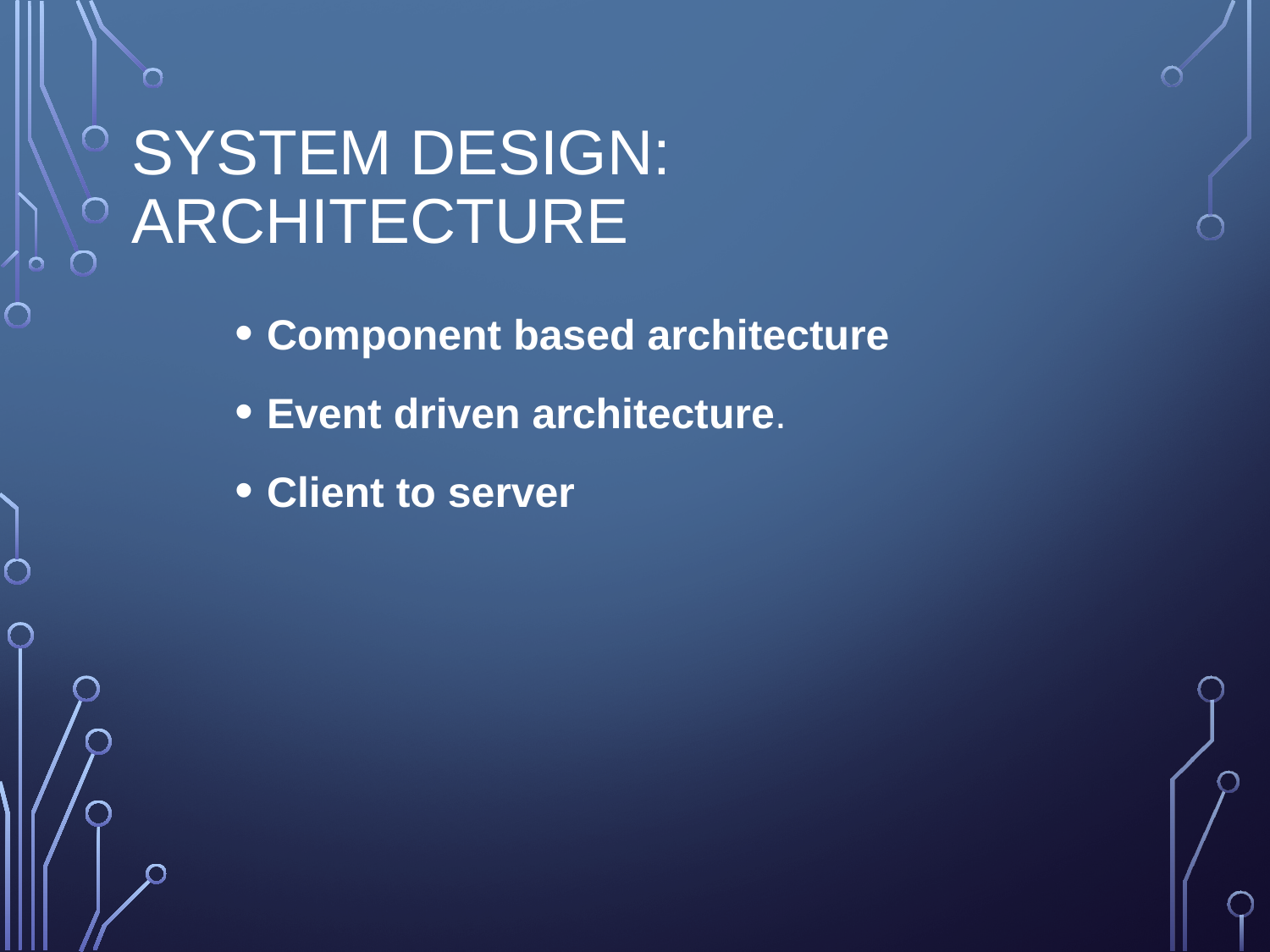

# System Design: Architecture
Component based architecture
Event driven architecture.
Client to server